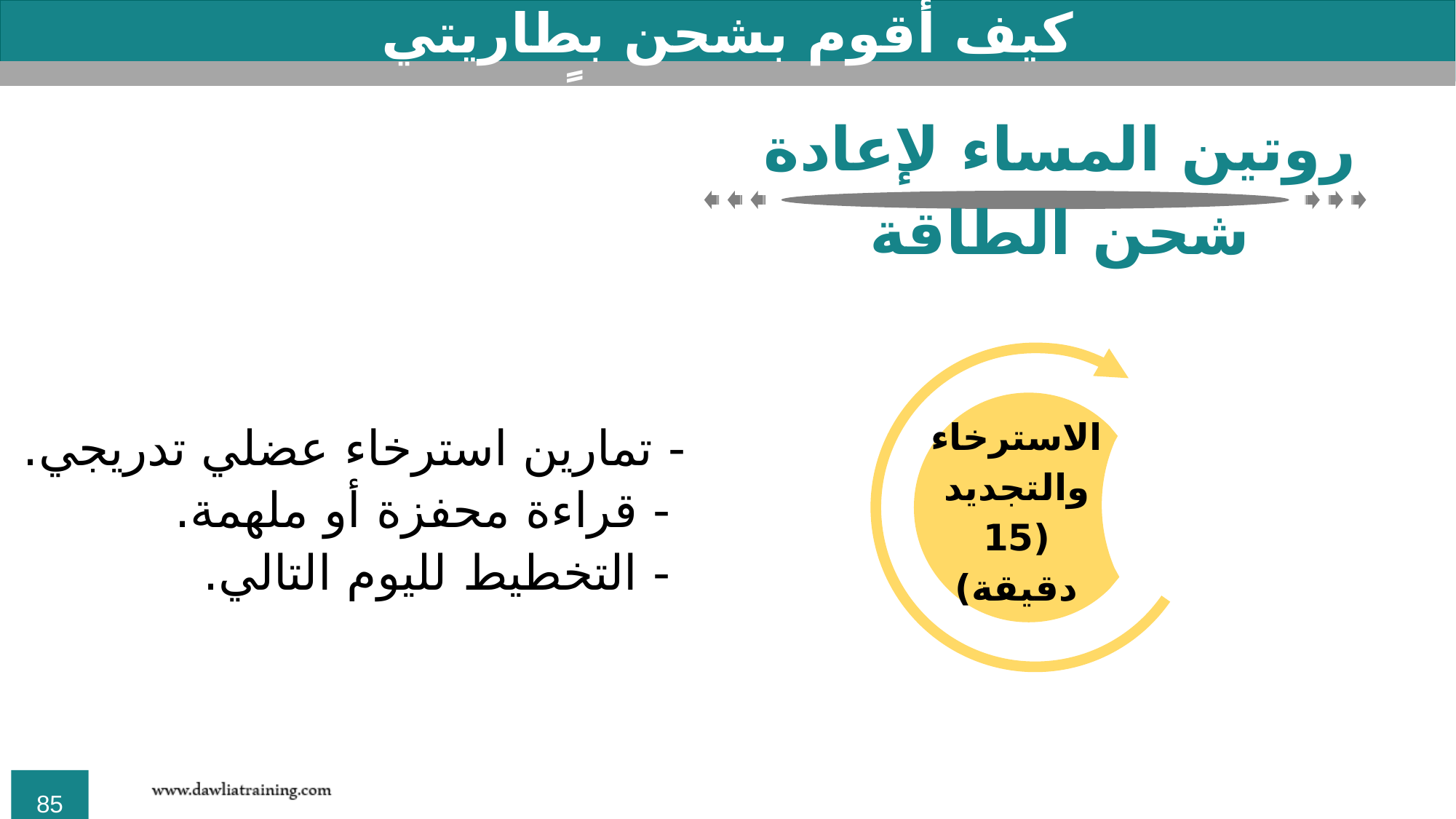

كيف أقوم بشحن بطاريتي الداخلية يومياً؟
روتين المساء لإعادة شحن الطاقة

الاسترخاء والتجديد (15 دقيقة)
  - تمارين استرخاء عضلي تدريجي.
   - قراءة محفزة أو ملهمة.
   - التخطيط لليوم التالي.